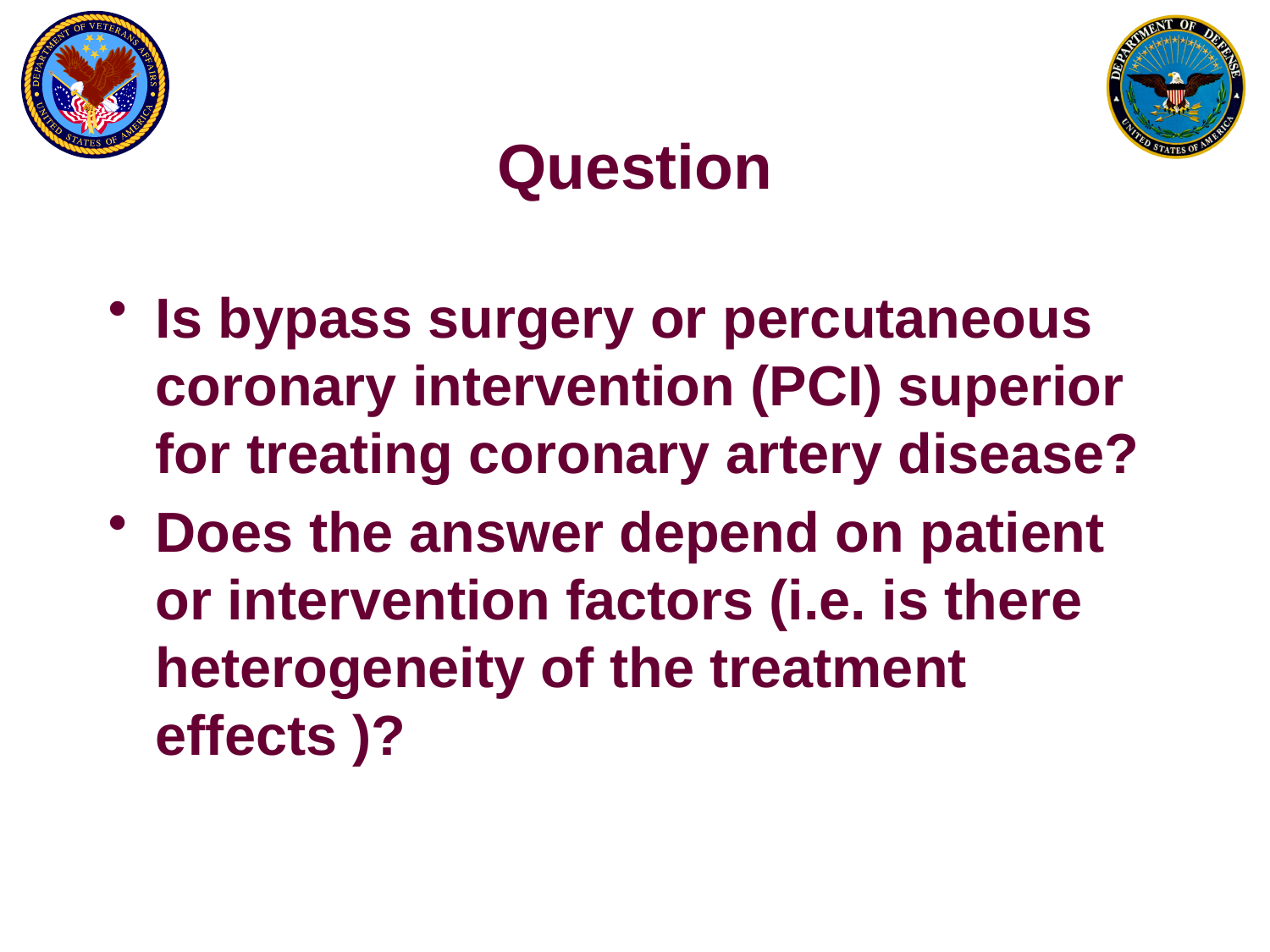

# Question
Is bypass surgery or percutaneous coronary intervention (PCI) superior for treating coronary artery disease?
Does the answer depend on patient or intervention factors (i.e. is there heterogeneity of the treatment effects )?